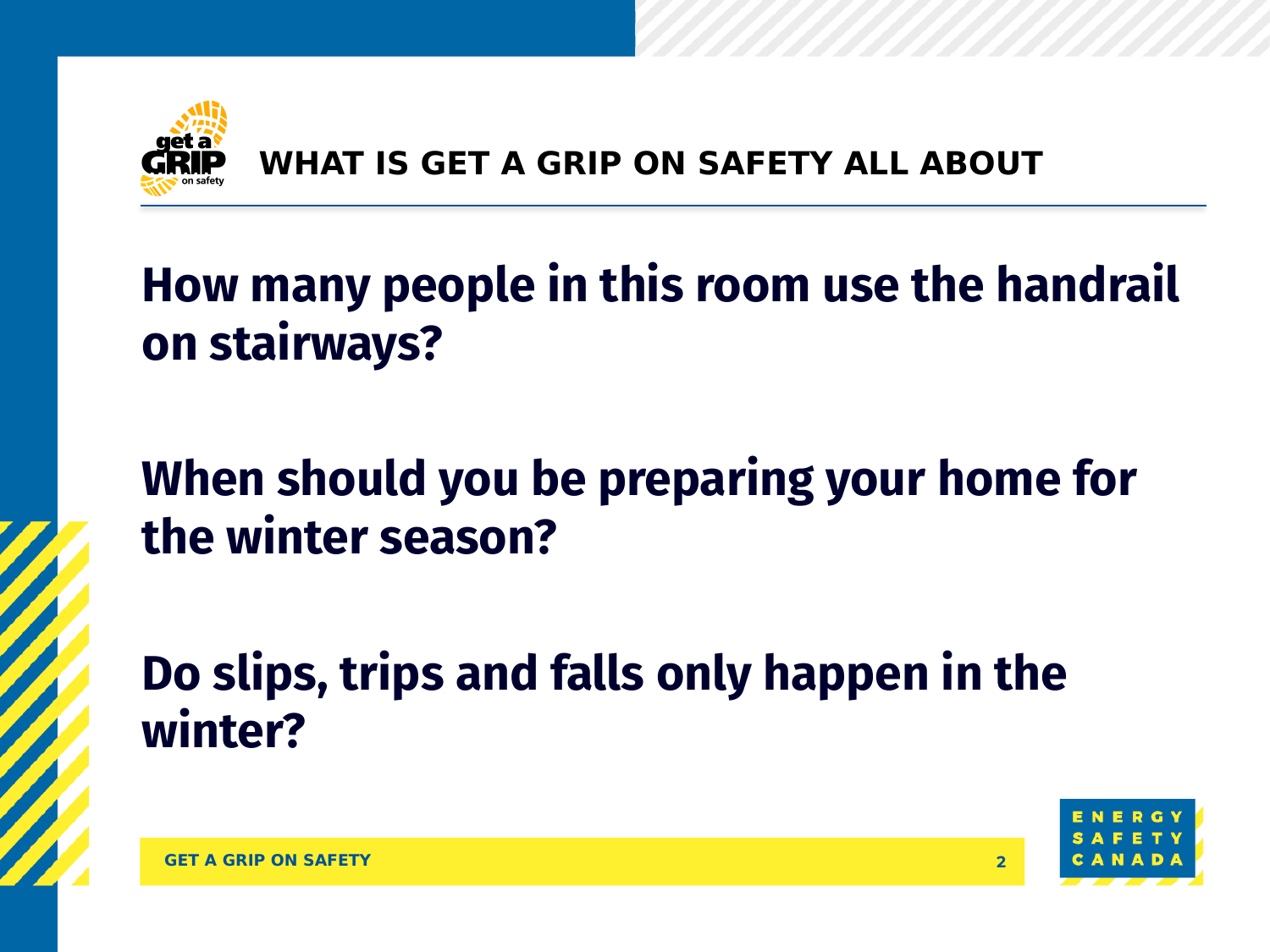

# What is Get a Grip on Safety all about
How many people in this room use the handrail on stairways?

When should you be preparing your home for the winter season?

Do slips, trips and falls only happen in the winter?
Get a grip on safety
2